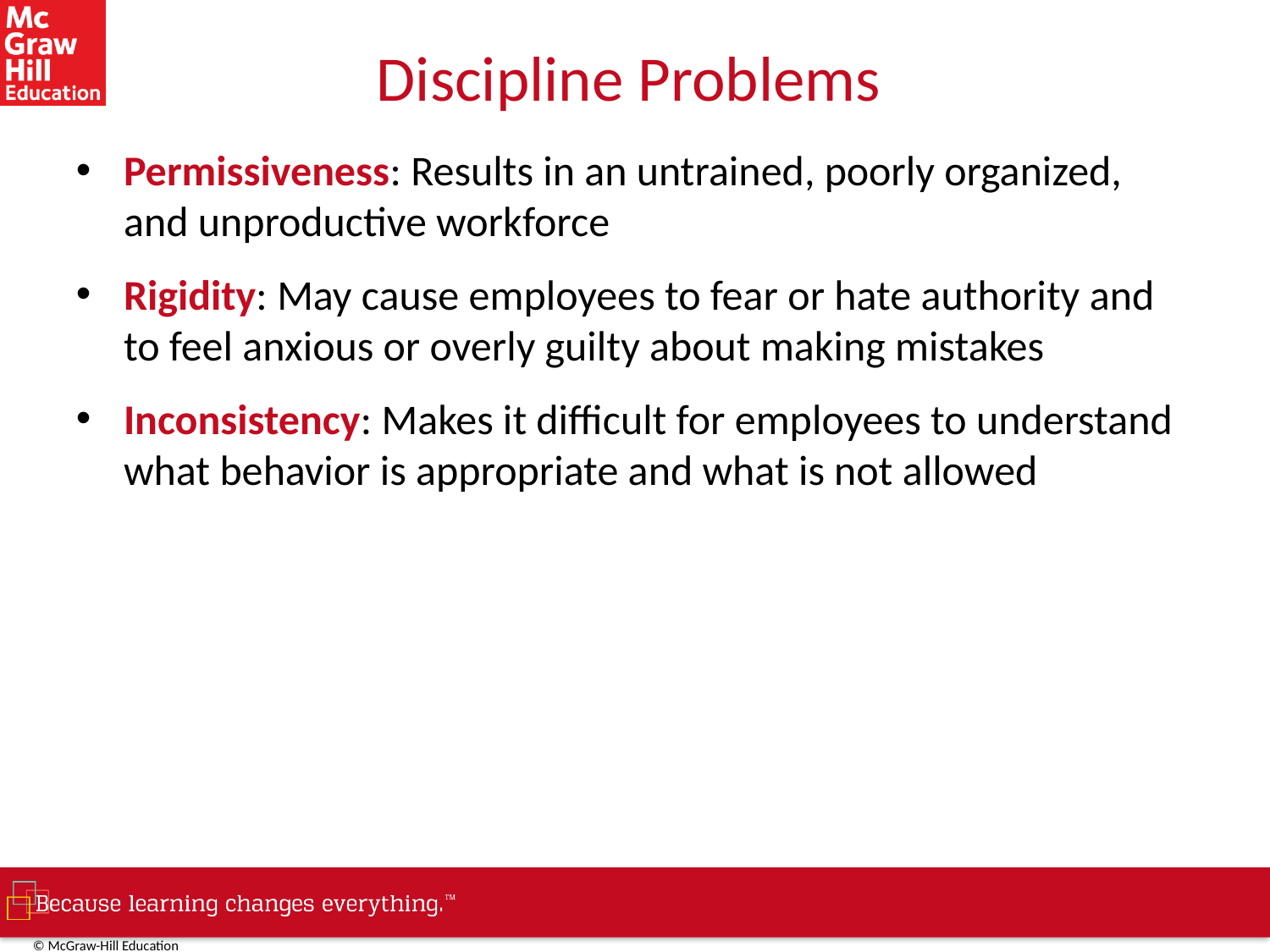

# Discipline Problems
Permissiveness: Results in an untrained, poorly organized, and unproductive workforce
Rigidity: May cause employees to fear or hate authority and to feel anxious or overly guilty about making mistakes
Inconsistency: Makes it difficult for employees to understand what behavior is appropriate and what is not allowed